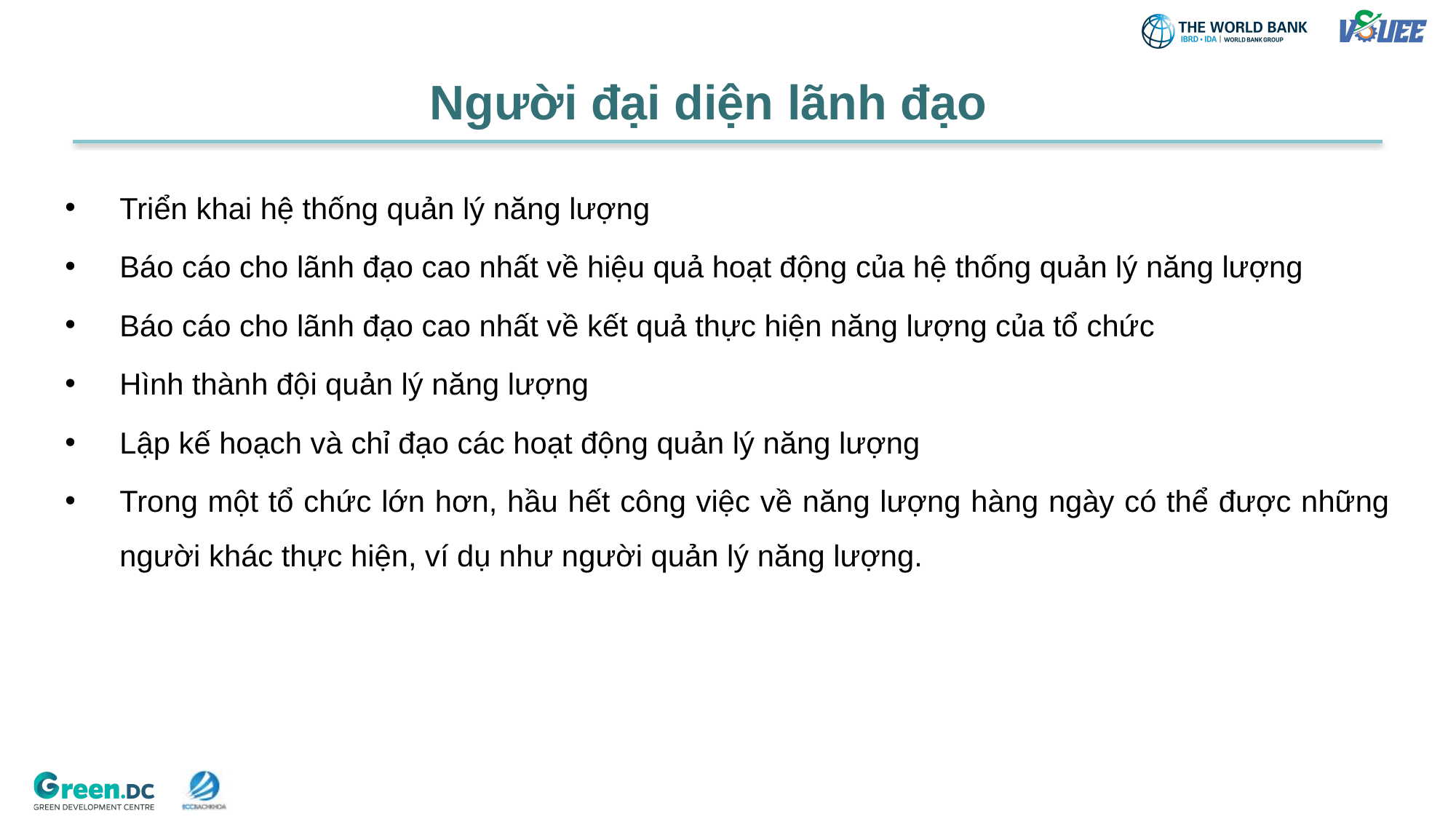

Người đại diện lãnh đạo
Triển khai hệ thống quản lý năng lượng
Báo cáo cho lãnh đạo cao nhất về hiệu quả hoạt động của hệ thống quản lý năng lượng
Báo cáo cho lãnh đạo cao nhất về kết quả thực hiện năng lượng của tổ chức
Hình thành đội quản lý năng lượng
Lập kế hoạch và chỉ đạo các hoạt động quản lý năng lượng
Trong một tổ chức lớn hơn, hầu hết công việc về năng lượng hàng ngày có thể được những người khác thực hiện, ví dụ như người quản lý năng lượng.